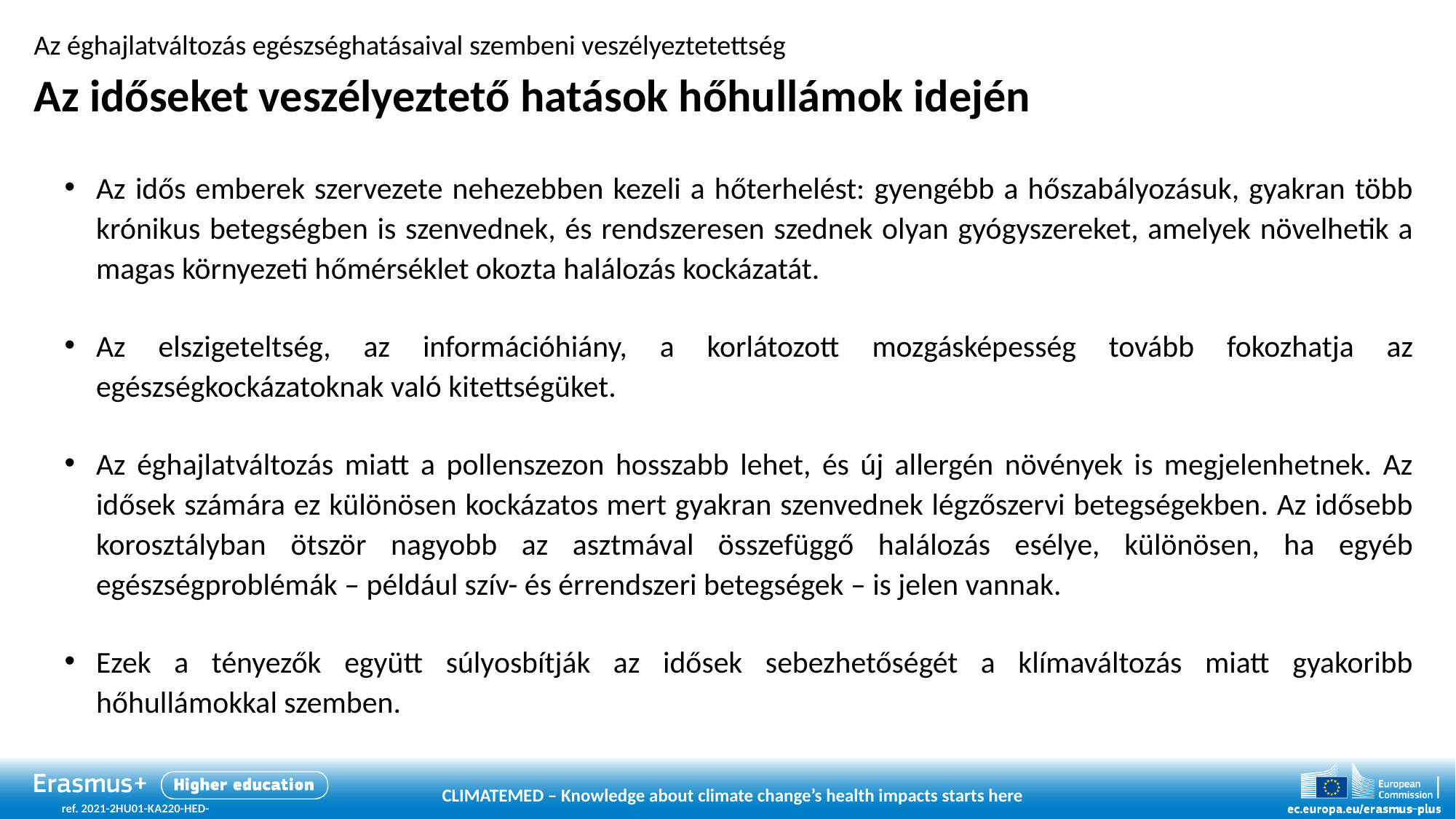

# Az éghajlatváltozás egészséghatásaival szembeni veszélyeztetettség Az időseket veszélyeztető hatások hőhullámok idején
Az idős emberek szervezete nehezebben kezeli a hőterhelést: gyengébb a hőszabályozásuk, gyakran több krónikus betegségben is szenvednek, és rendszeresen szednek olyan gyógyszereket, amelyek növelhetik a magas környezeti hőmérséklet okozta halálozás kockázatát.
Az elszigeteltség, az információhiány, a korlátozott mozgásképesség tovább fokozhatja az egészségkockázatoknak való kitettségüket.
Az éghajlatváltozás miatt a pollenszezon hosszabb lehet, és új allergén növények is megjelenhetnek. Az idősek számára ez különösen kockázatos mert gyakran szenvednek légzőszervi betegségekben. Az idősebb korosztályban ötször nagyobb az asztmával összefüggő halálozás esélye, különösen, ha egyéb egészségproblémák – például szív- és érrendszeri betegségek – is jelen vannak.
Ezek a tényezők együtt súlyosbítják az idősek sebezhetőségét a klímaváltozás miatt gyakoribb hőhullámokkal szemben.